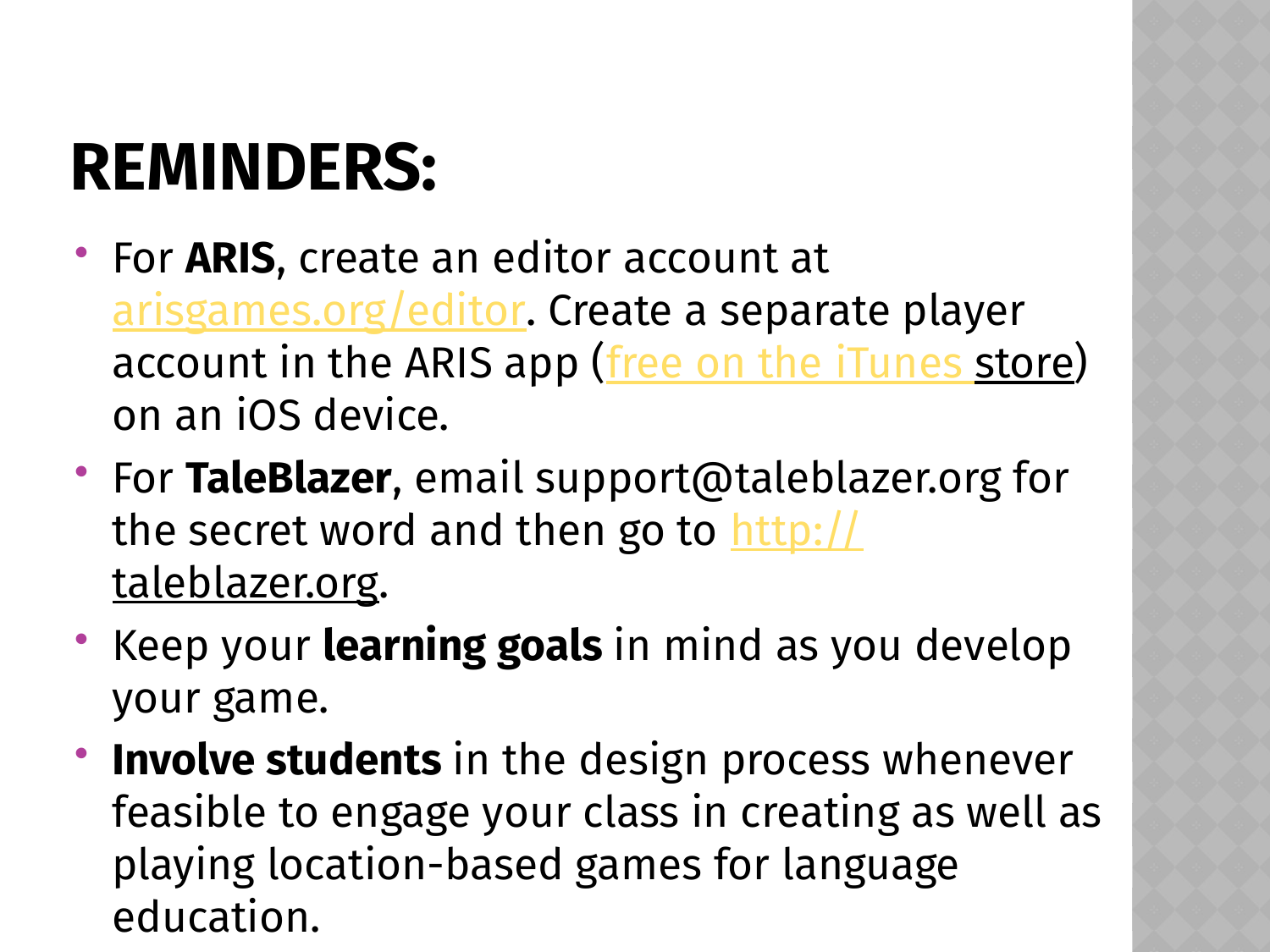

# Reminders:
For ARIS, create an editor account at arisgames.org/editor. Create a separate player account in the ARIS app (free on the iTunes store) on an iOS device.
For TaleBlazer, email support@taleblazer.org for the secret word and then go to http://taleblazer.org.
Keep your learning goals in mind as you develop your game.
Involve students in the design process whenever feasible to engage your class in creating as well as playing location-based games for language education.